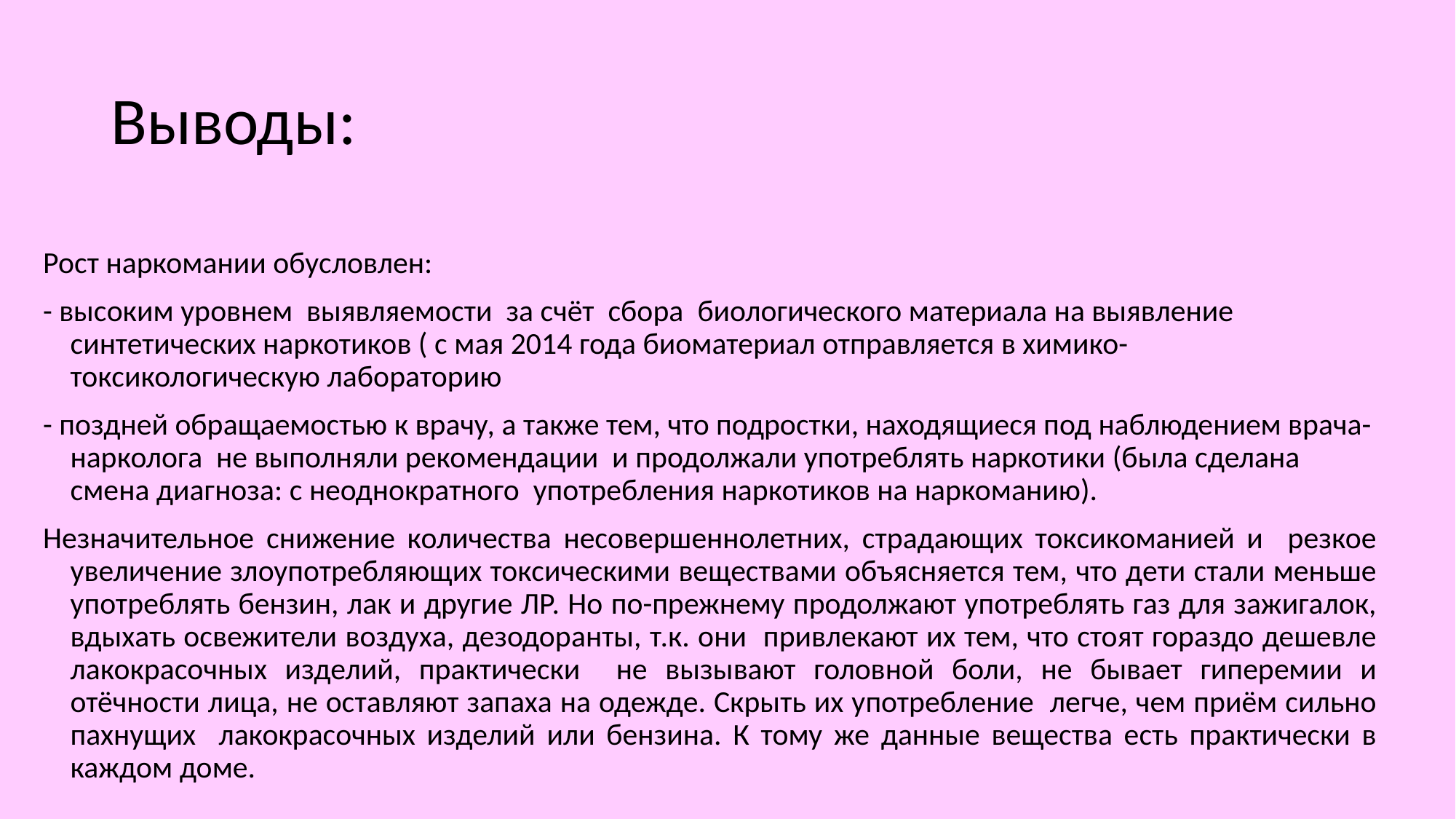

# Выводы:

Рост наркомании обусловлен:
- высоким уровнем  выявляемости  за счёт  сбора  биологического материала на выявление синтетических наркотиков ( с мая 2014 года биоматериал отправляется в химико-токсикологическую лабораторию
- поздней обращаемостью к врачу, а также тем, что подростки, находящиеся под наблюдением врача-нарколога  не выполняли рекомендации  и продолжали употреблять наркотики (была сделана смена диагноза: с неоднократного  употребления наркотиков на наркоманию).
Незначительное снижение количества несовершеннолетних, страдающих токсикоманией и  резкое увеличение злоупотребляющих токсическими веществами объясняется тем, что дети стали меньше употреблять бензин, лак и другие ЛР. Но по-прежнему продолжают употреблять газ для зажигалок, вдыхать освежители воздуха, дезодоранты, т.к. они  привлекают их тем, что стоят гораздо дешевле лакокрасочных изделий, практически  не вызывают головной боли, не бывает гиперемии и отёчности лица, не оставляют запаха на одежде. Скрыть их употребление  легче, чем приём сильно пахнущих  лакокрасочных изделий или бензина. К тому же данные вещества есть практически в каждом доме.